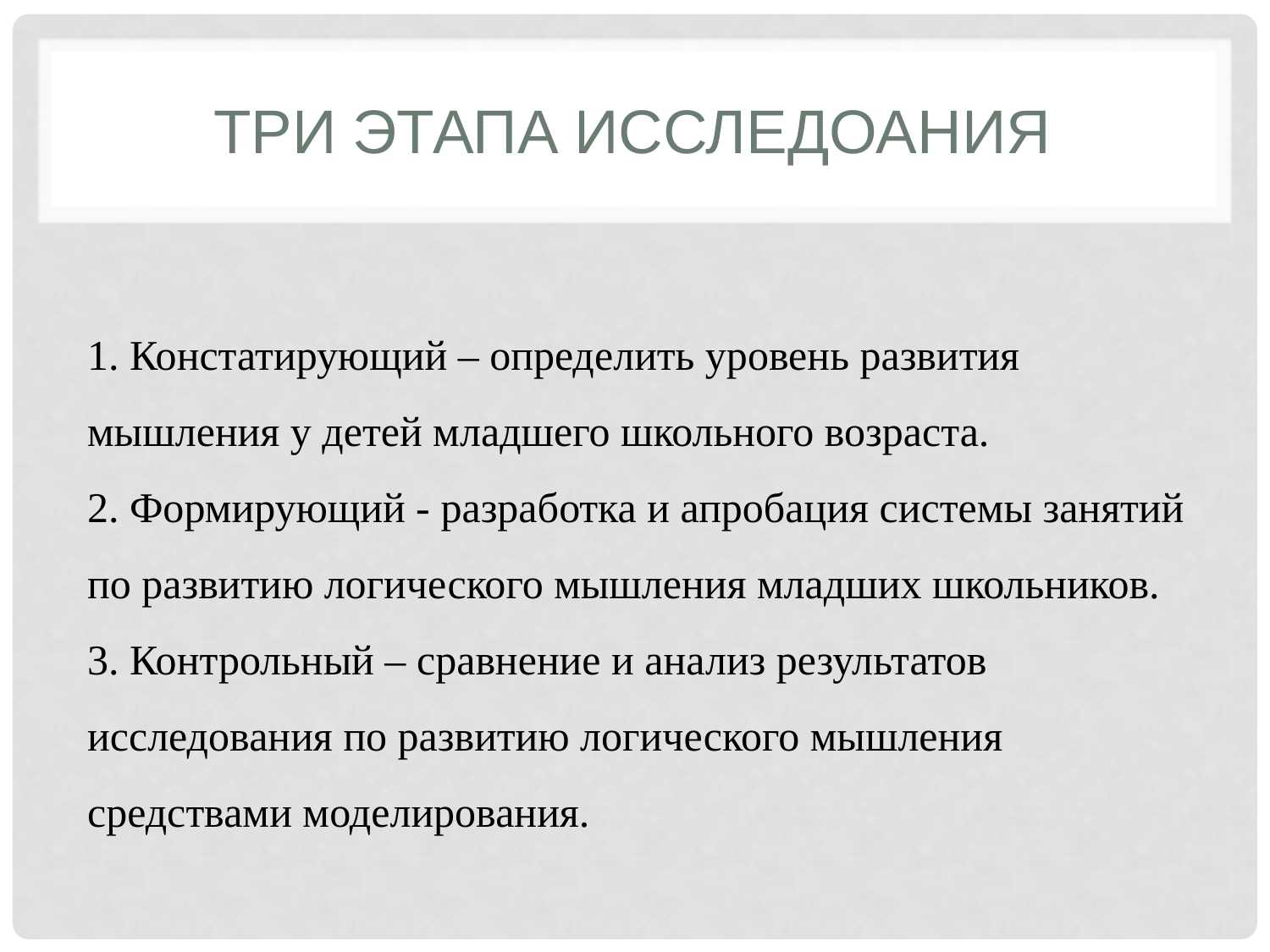

# Три этапа исследоания
1. Констатирующий – определить уровень развития мышления у детей младшего школьного возраста.
2. Формирующий - разработка и апробация системы занятий по развитию логического мышления младших школьников.
3. Контрольный – сравнение и анализ результатов исследования по развитию логического мышления средствами моделирования.